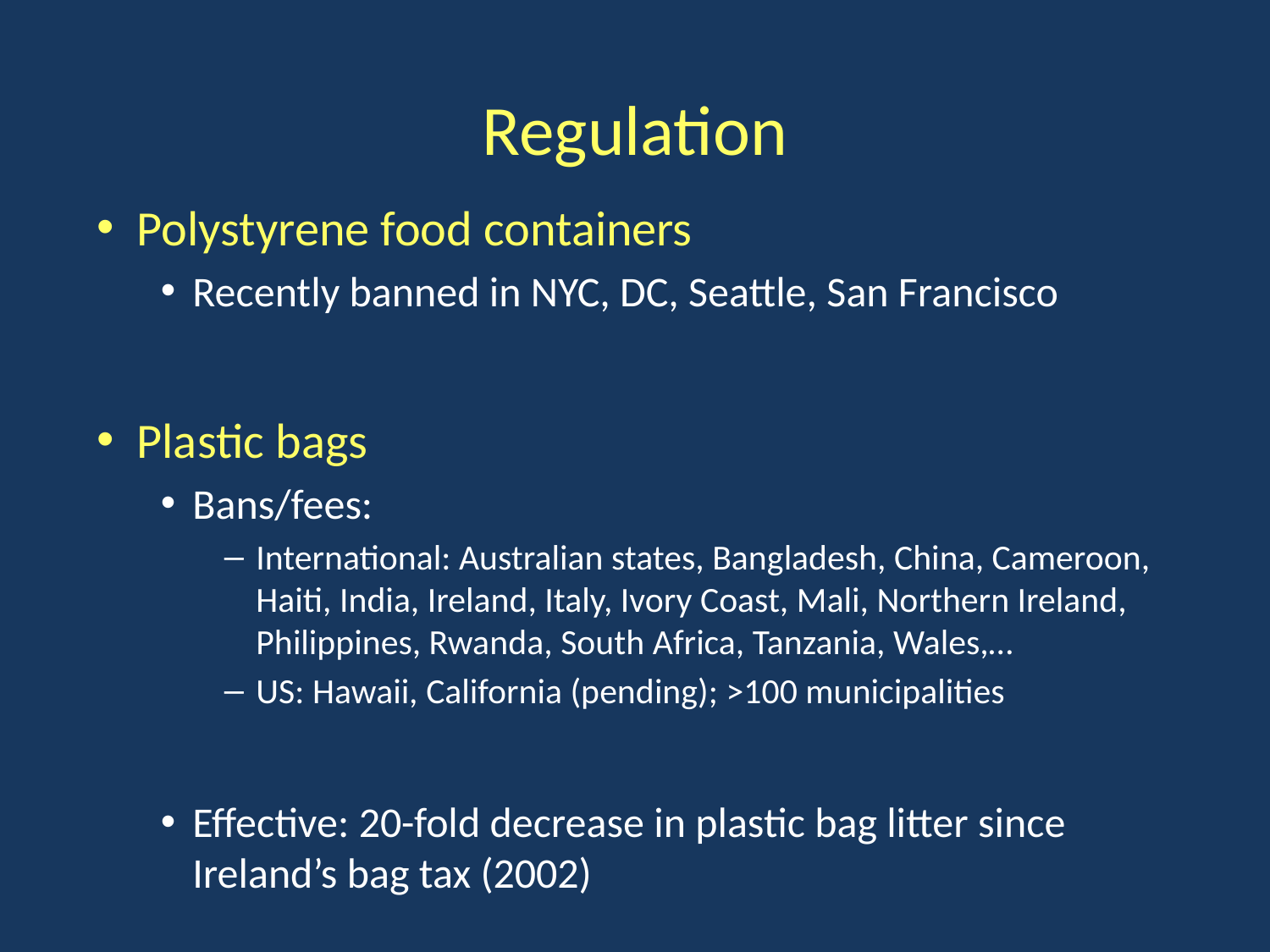

# Regulation
Polystyrene food containers
Recently banned in NYC, DC, Seattle, San Francisco

Plastic bags
Bans/fees:
International: Australian states, Bangladesh, China, Cameroon, Haiti, India, Ireland, Italy, Ivory Coast, Mali, Northern Ireland, Philippines, Rwanda, South Africa, Tanzania, Wales,…
US: Hawaii, California (pending); >100 municipalities

Effective: 20-fold decrease in plastic bag litter since Ireland’s bag tax (2002)